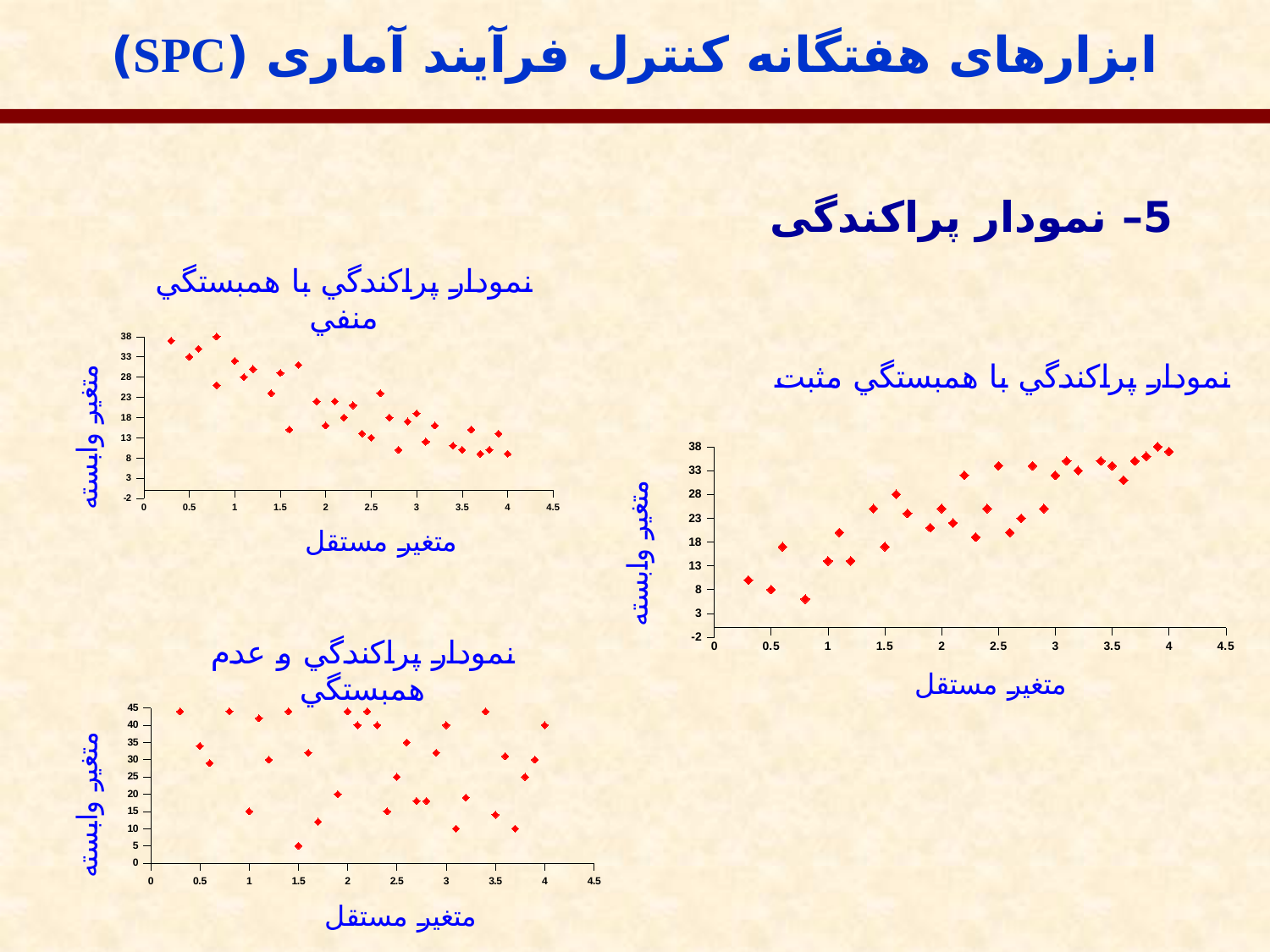

ابزارهای هفتگانه کنترل فرآیند آماری (SPC)

5– نمودار پراکندگی

### Chart: نمودار پراكندگي با همبستگي منفي

| Category | East |
|---|---|

### Chart: نمودار پراكندگي با همبستگي مثبت

| Category | East |
|---|---|

### Chart: نمودار پراكندگي و عدم همبستگي

| Category | East |
|---|---|